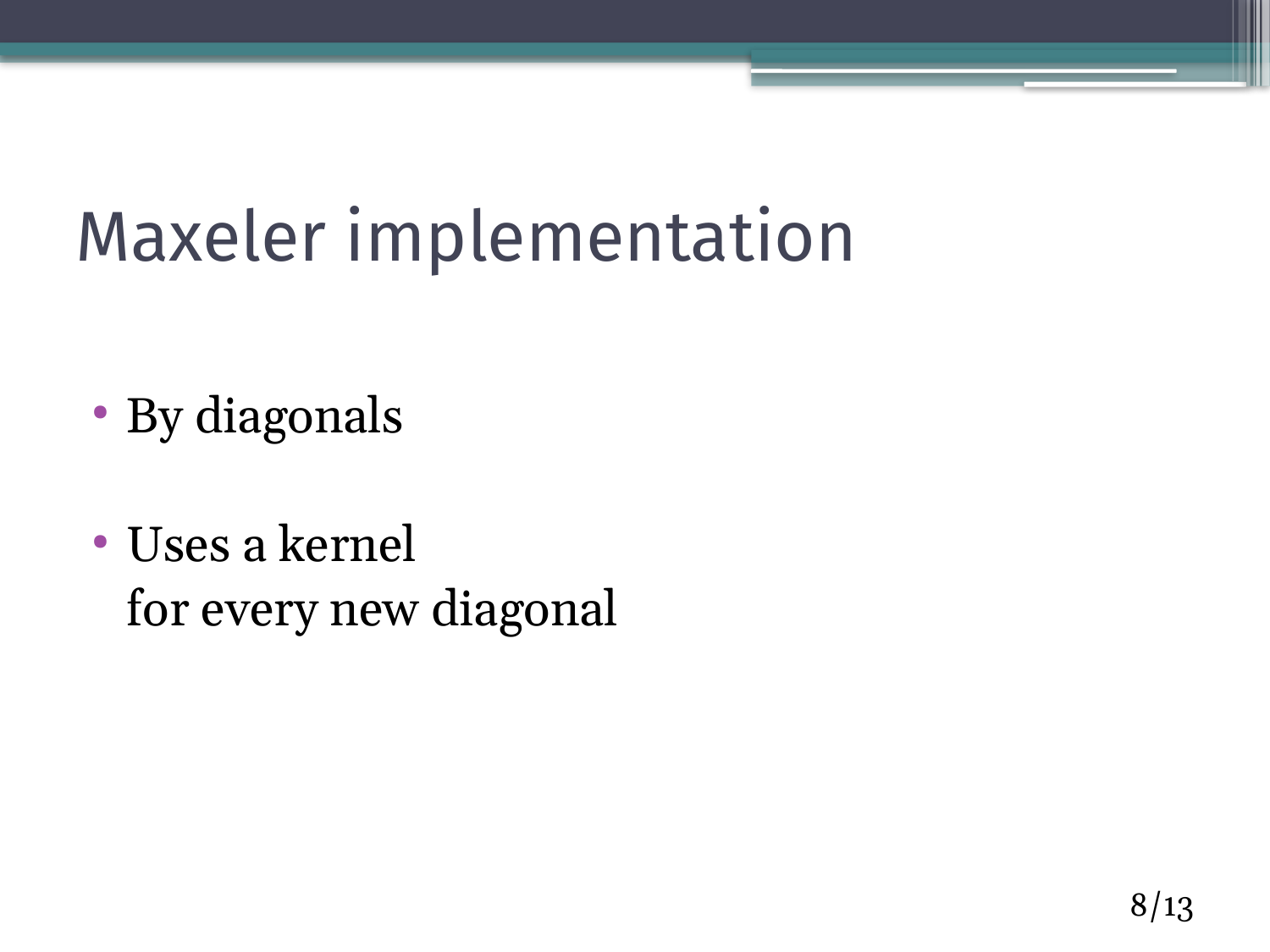

# Maxeler implementation

By diagonals

Uses a kernel
	for every new diagonal